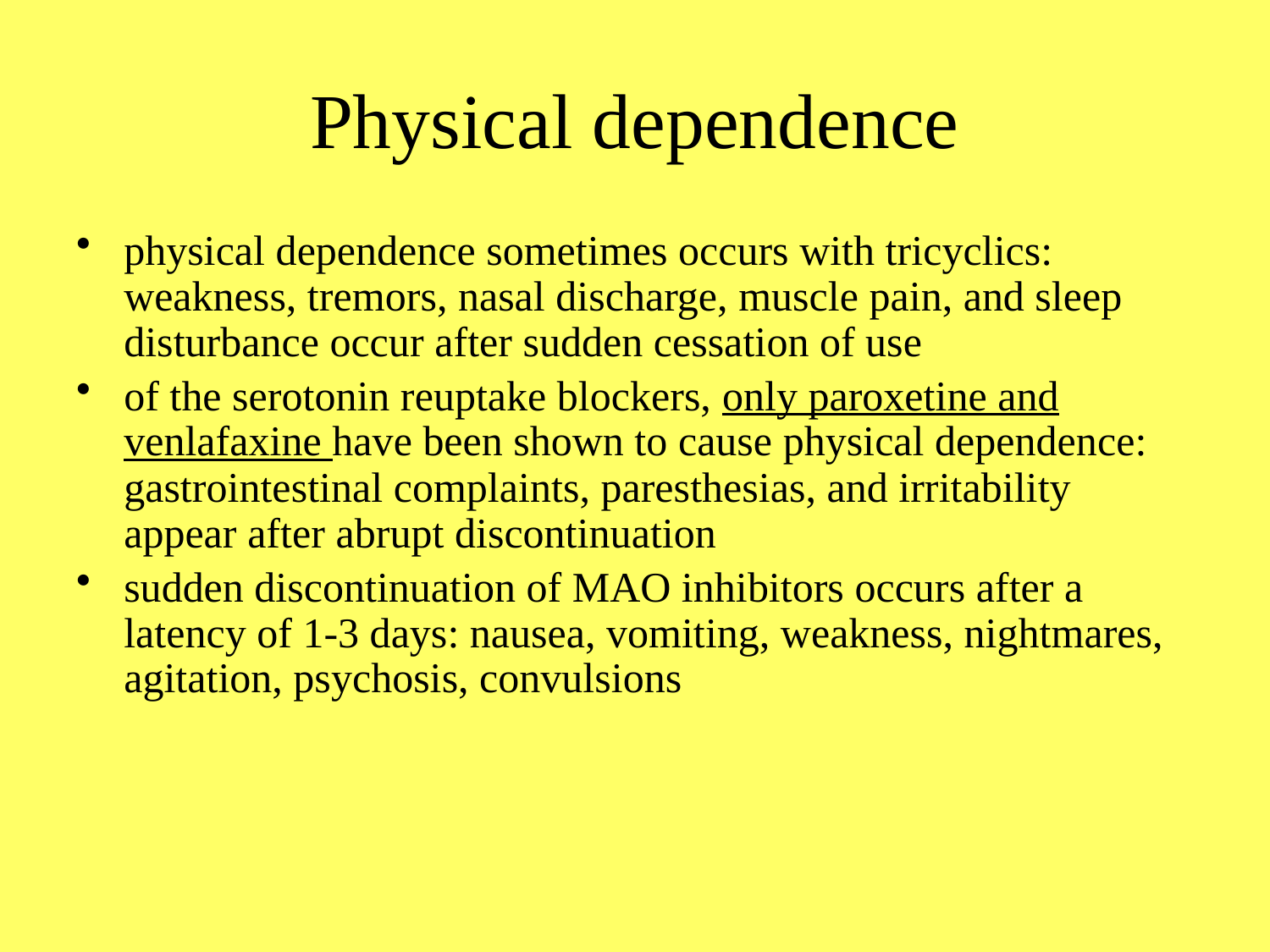

# Physical dependence
physical dependence sometimes occurs with tricyclics: weakness, tremors, nasal discharge, muscle pain, and sleep disturbance occur after sudden cessation of use
of the serotonin reuptake blockers, only paroxetine and venlafaxine have been shown to cause physical dependence: gastrointestinal complaints, paresthesias, and irritability appear after abrupt discontinuation
sudden discontinuation of MAO inhibitors occurs after a latency of 1-3 days: nausea, vomiting, weakness, nightmares, agitation, psychosis, convulsions